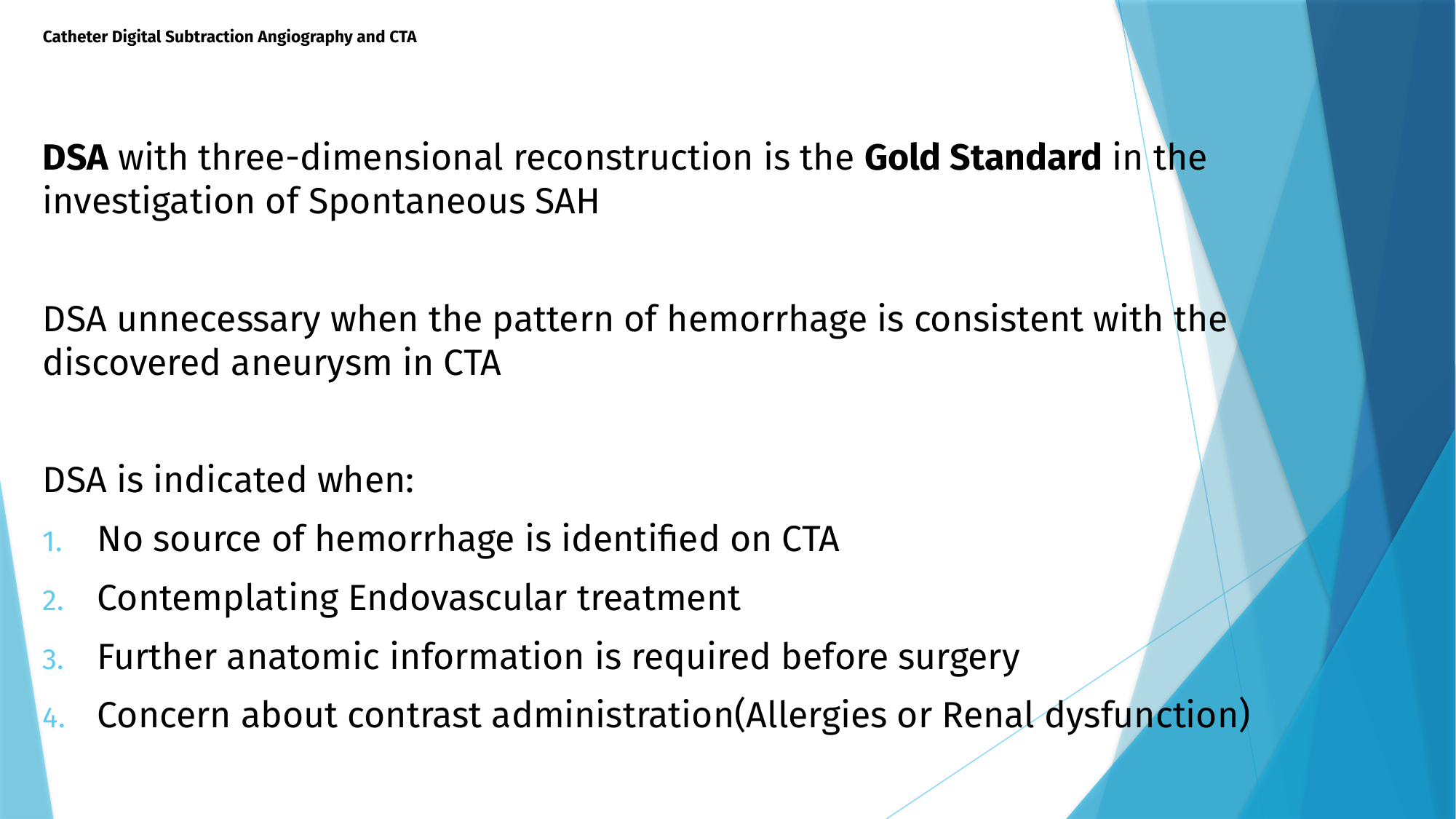

# Catheter Digital Subtraction Angiography and CTA
DSA with three-dimensional reconstruction is the Gold Standard in the investigation of Spontaneous SAH

DSA unnecessary when the pattern of hemorrhage is consistent with the discovered aneurysm in CTA

DSA is indicated when:
No source of hemorrhage is identified on CTA
Contemplating Endovascular treatment
Further anatomic information is required before surgery
Concern about contrast administration(Allergies or Renal dysfunction)